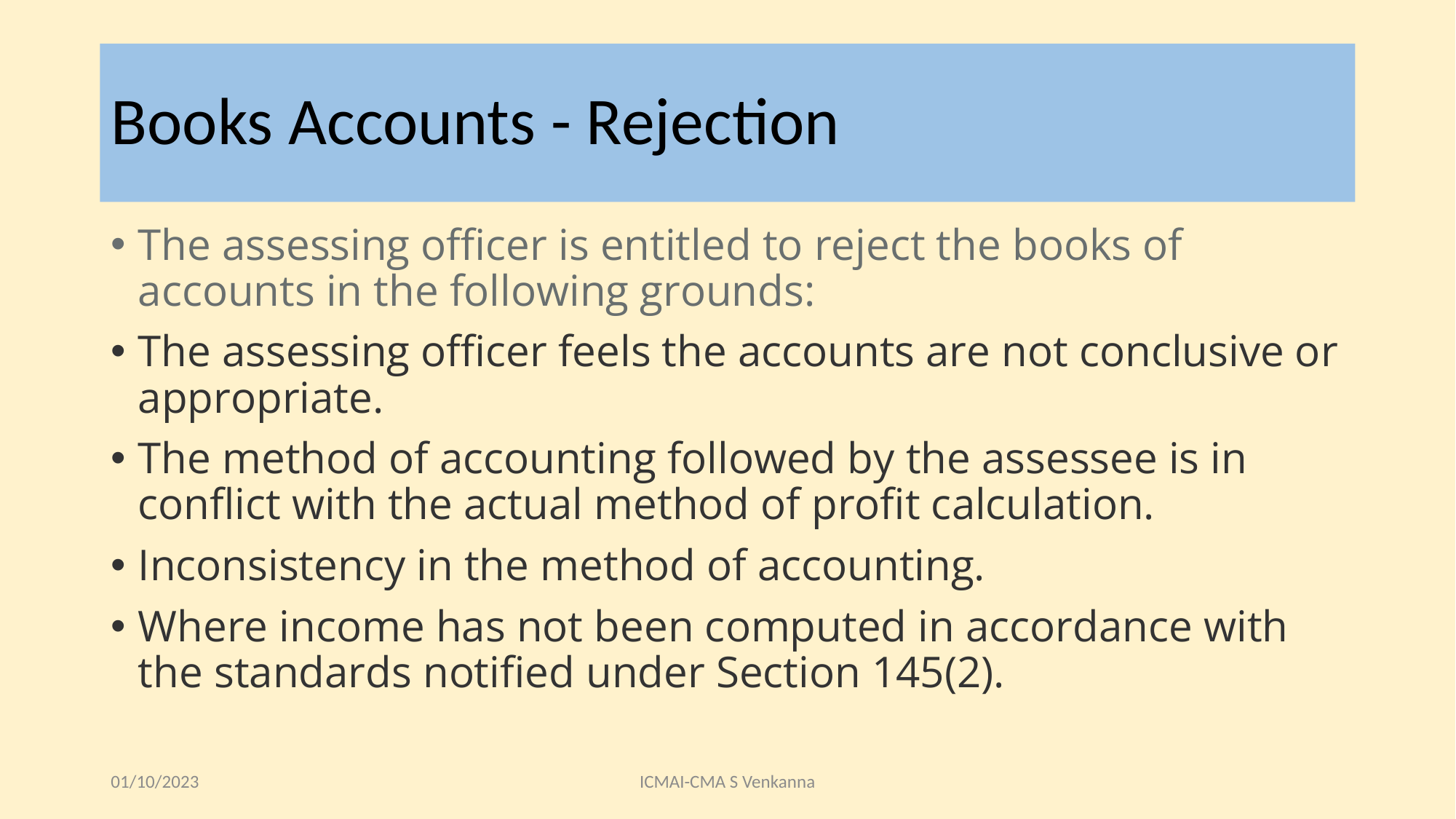

# Books Accounts - Rejection
The assessing officer is entitled to reject the books of accounts in the following grounds:
The assessing officer feels the accounts are not conclusive or appropriate.
The method of accounting followed by the assessee is in conflict with the actual method of profit calculation.
Inconsistency in the method of accounting.
Where income has not been computed in accordance with the standards notified under Section 145(2).
01/10/2023
ICMAI-CMA S Venkanna